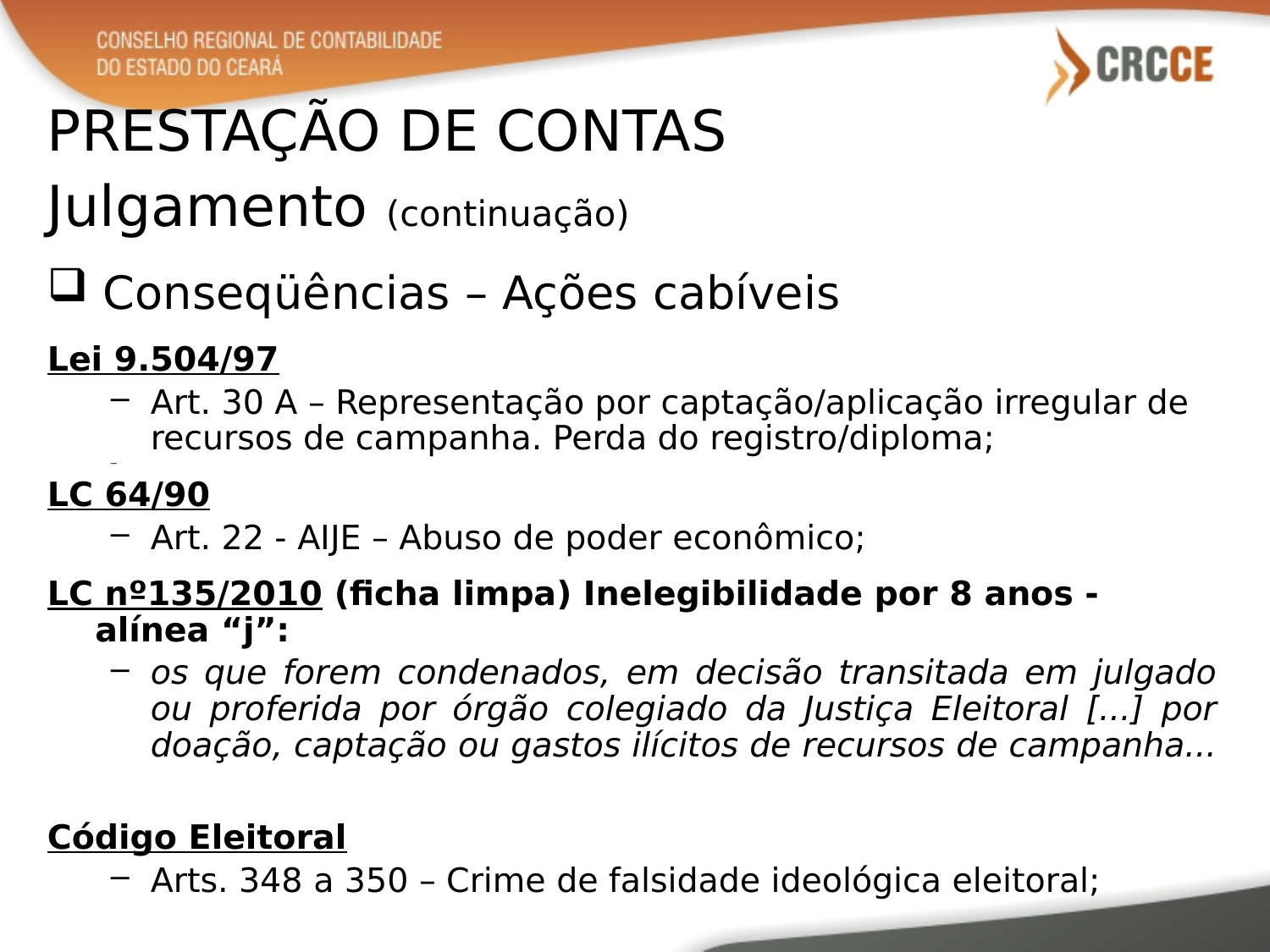

PRESTAÇÃO DE CONTAS
Julgamento (continuação)
 Conseqüências – Ações cabíveis
Lei 9.504/97
Art. 30 A – Representação por captação/aplicação irregular de recursos de campanha. Perda do registro/diploma;

LC 64/90
Art. 22 - AIJE – Abuso de poder econômico;

LC nº135/2010 (ficha limpa) Inelegibilidade por 8 anos - alínea “j”:
os que forem condenados, em decisão transitada em julgado ou proferida por órgão colegiado da Justiça Eleitoral [...] por doação, captação ou gastos ilícitos de recursos de campanha...

Código Eleitoral
Arts. 348 a 350 – Crime de falsidade ideológica eleitoral;